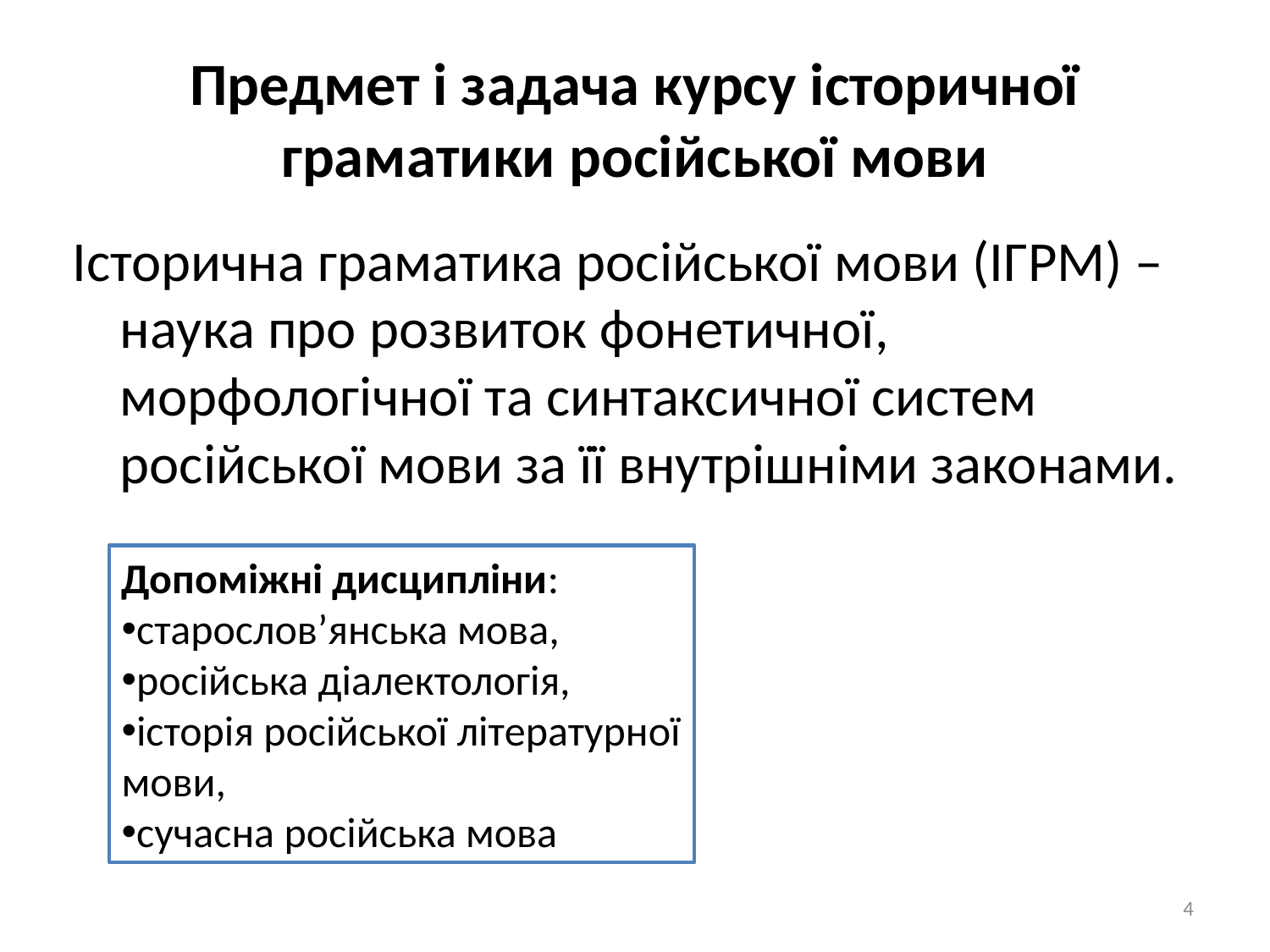

# Предмет і задача курсу історичної граматики російської мови
Історична граматика російської мови (ІГРМ) –наука про розвиток фонетичної, морфологічної та синтаксичної систем російської мови за її внутрішніми законами.
Допоміжні дисципліни:
старослов’янська мова,
російська діалектологія,
історія російської літературної мови,
сучасна російська мова
4